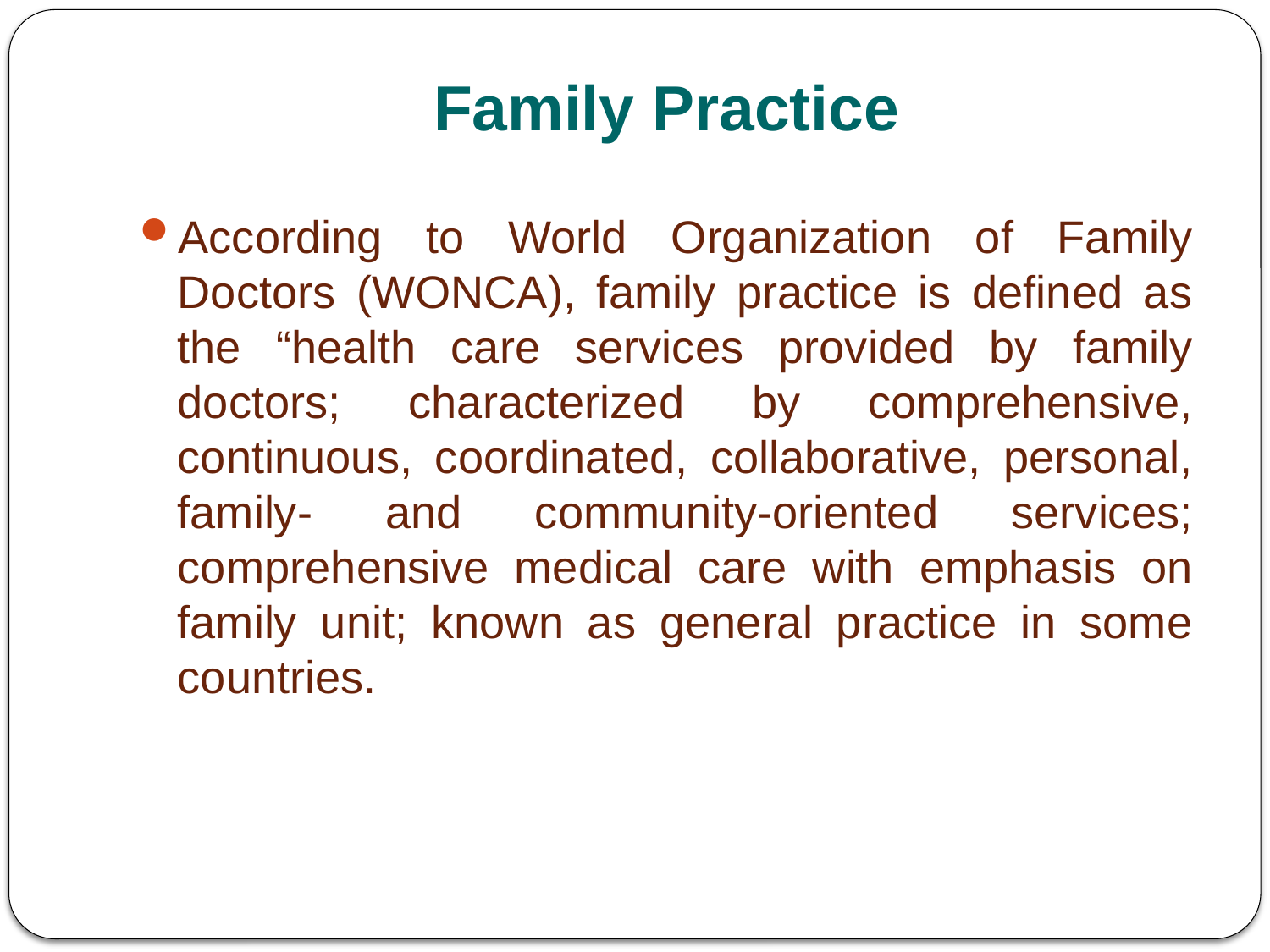

# Family Practice
According to World Organization of Family Doctors (WONCA), family practice is defined as the “health care services provided by family doctors; characterized by comprehensive, continuous, coordinated, collaborative, personal, family- and community-oriented services; comprehensive medical care with emphasis on family unit; known as general practice in some countries.